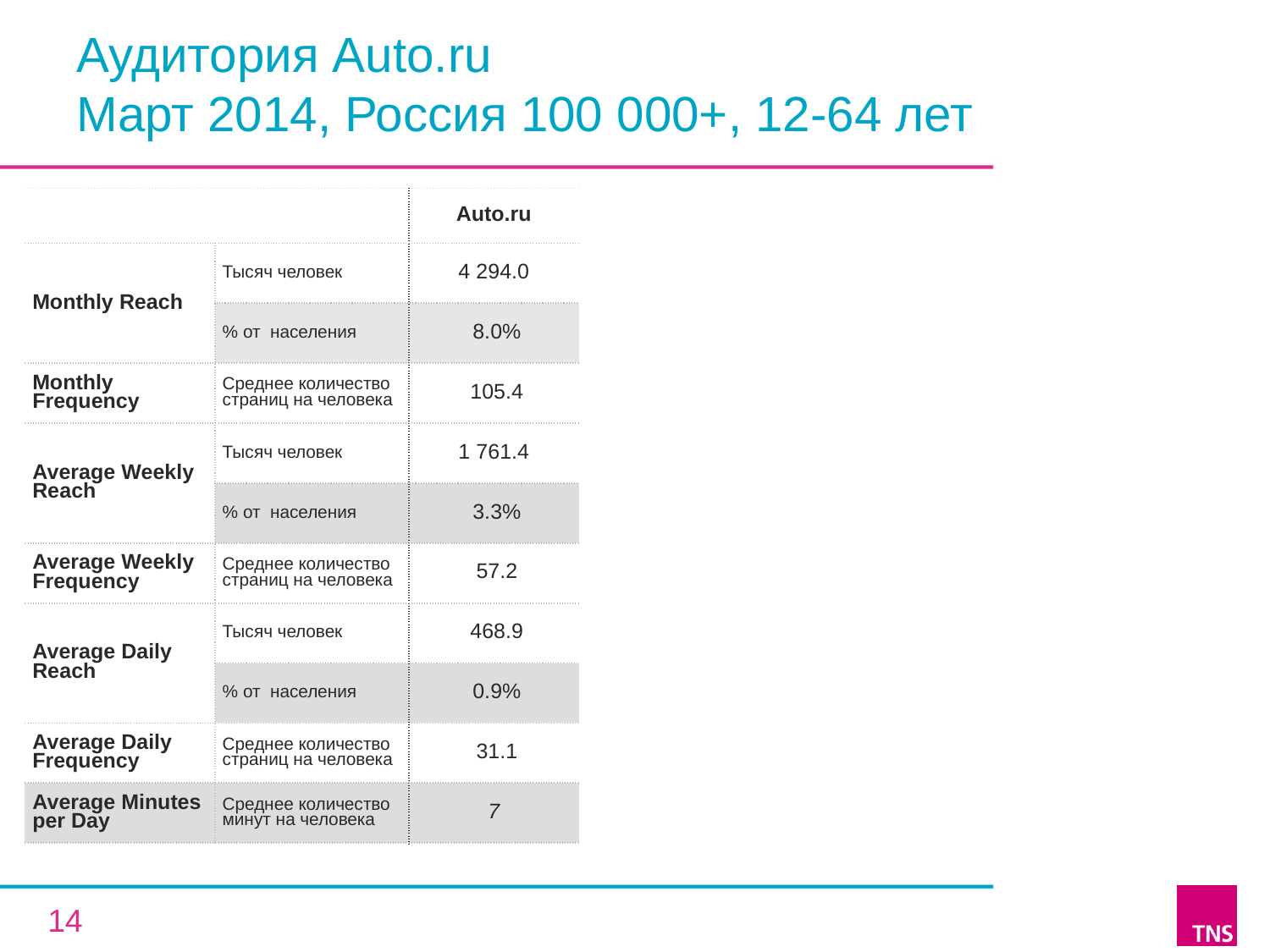

# Аудитория Auto.ru Март 2014, Россия 100 000+, 12-64 лет
|  |  | Auto.ru |
| --- | --- | --- |
| Monthly Reach | Тысяч человек | 4 294.0 |
|  | % от населения | 8.0% |
| Monthly Frequency | Среднее количество страниц на человека | 105.4 |
| Average Weekly Reach | Тысяч человек | 1 761.4 |
|  | % от населения | 3.3% |
| Average Weekly Frequency | Среднее количество страниц на человека | 57.2 |
| Average Daily Reach | Тысяч человек | 468.9 |
|  | % от населения | 0.9% |
| Average Daily Frequency | Среднее количество страниц на человека | 31.1 |
| Average Minutes per Day | Среднее количество минут на человека | 7 |

14